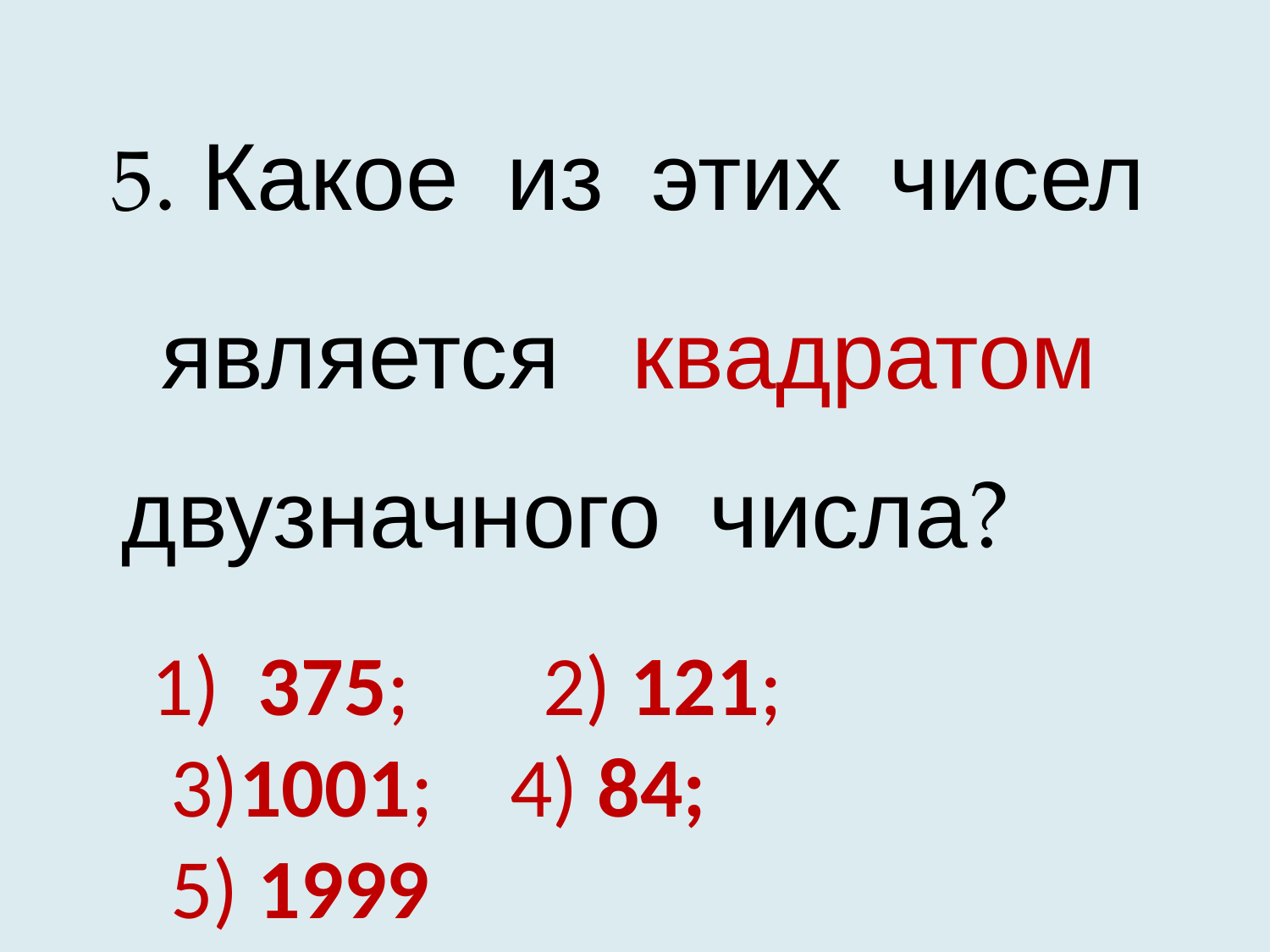

5. Какое  из  этих  чисел
является   квадратом
двузначного  числа?
1)  375;       2) 121;
 3)1001;    4) 84;
 5) 1999